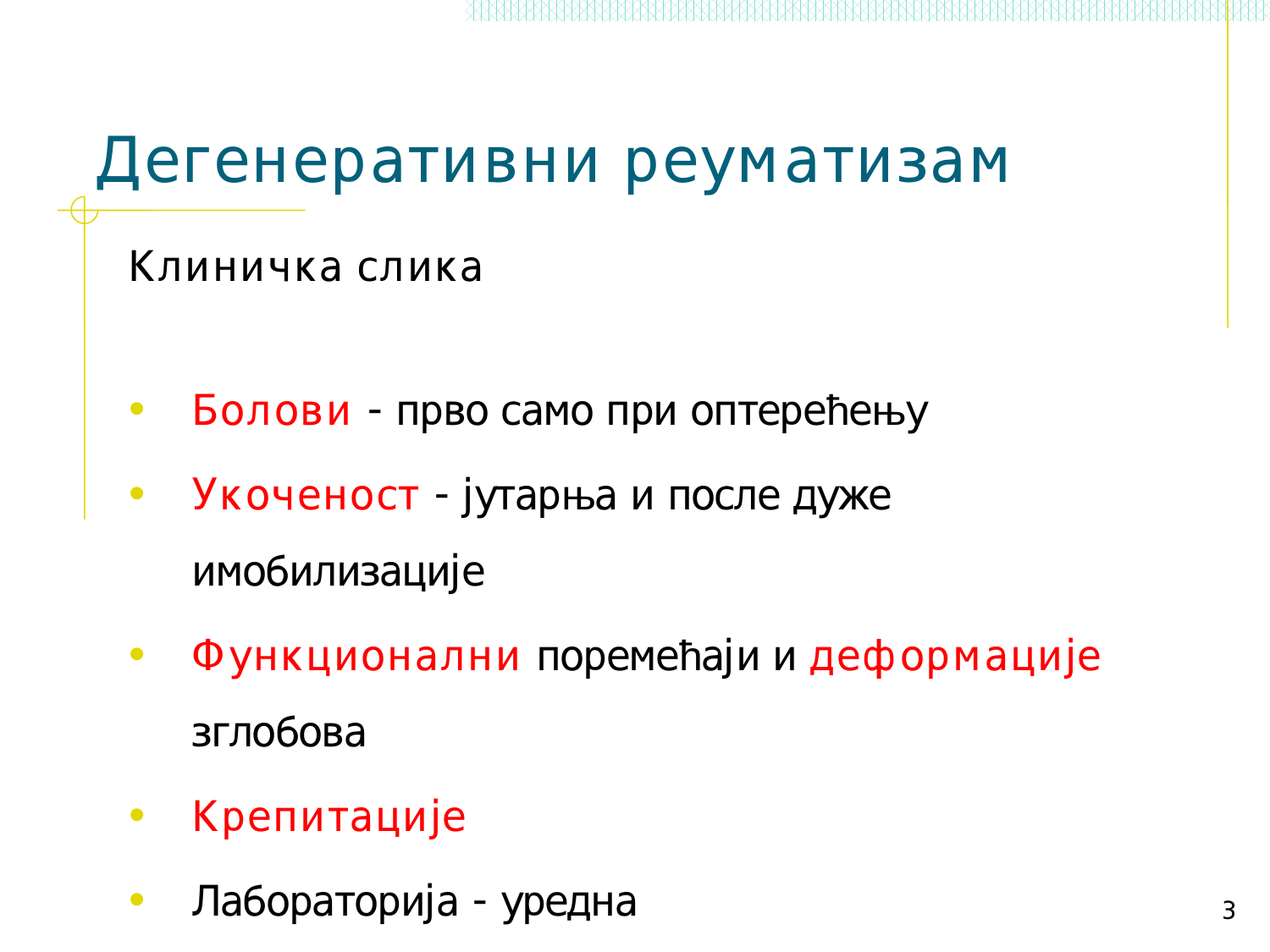

# Дегенеративни реуматизам
Клиничка слика

Болови - прво само при оптерећењу
Укоченост - јутарња и после дуже имобилизације
Функционални поремећаји и деформације зглобова
Крепитације
Лабораторија - уредна

3